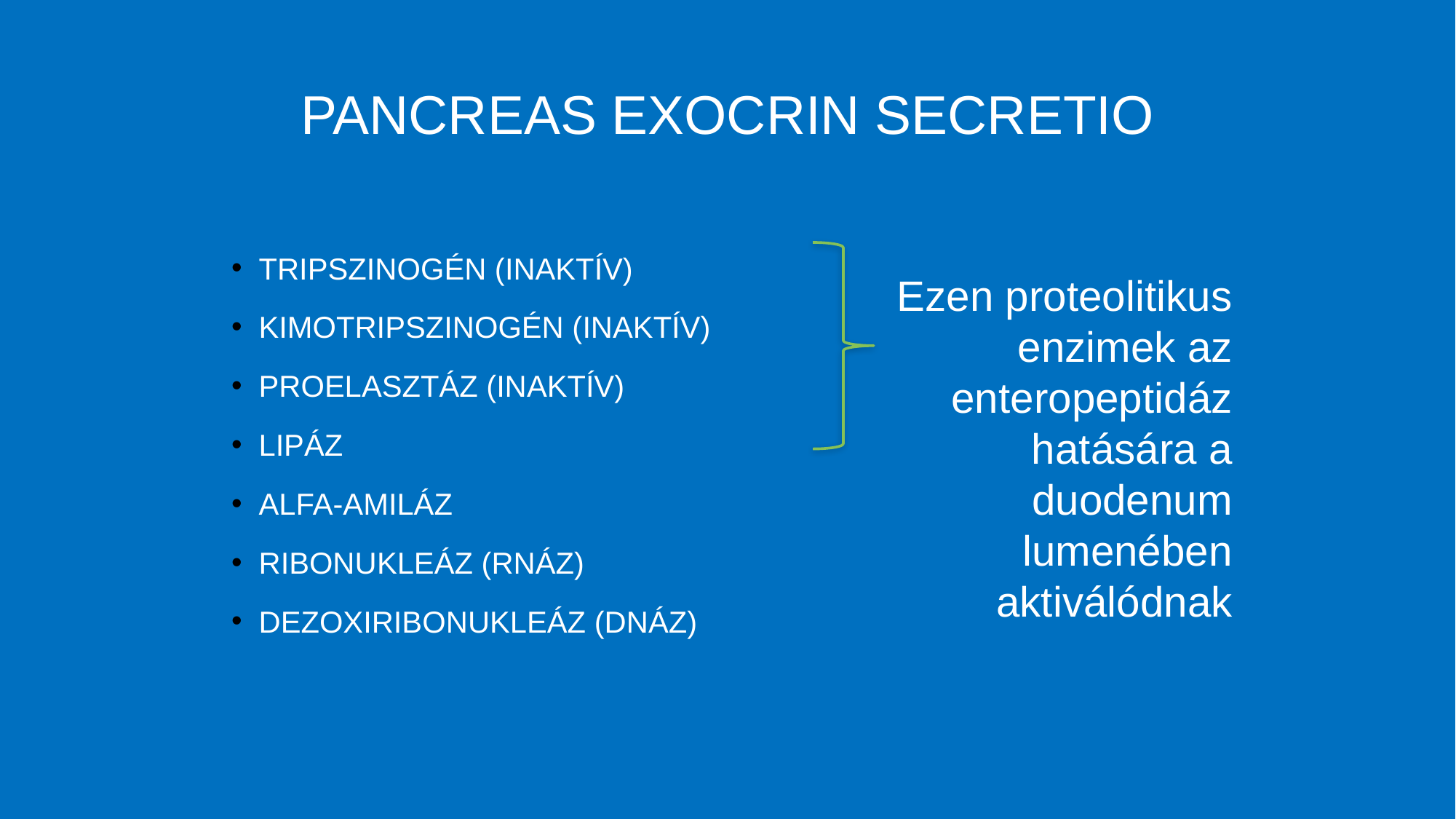

# Pancreas exocrin secretio
tripszinogén (inaktív)
kimotripszinogén (inaktív)
proelasztáz (inaktív)
lipáz
alfa-amiláz
ribonukleáz (RNáz)
dezoxiribonukleáz (Dnáz)

Ezen proteolitikus enzimek az enteropeptidáz hatására a duodenum lumenében aktiválódnak